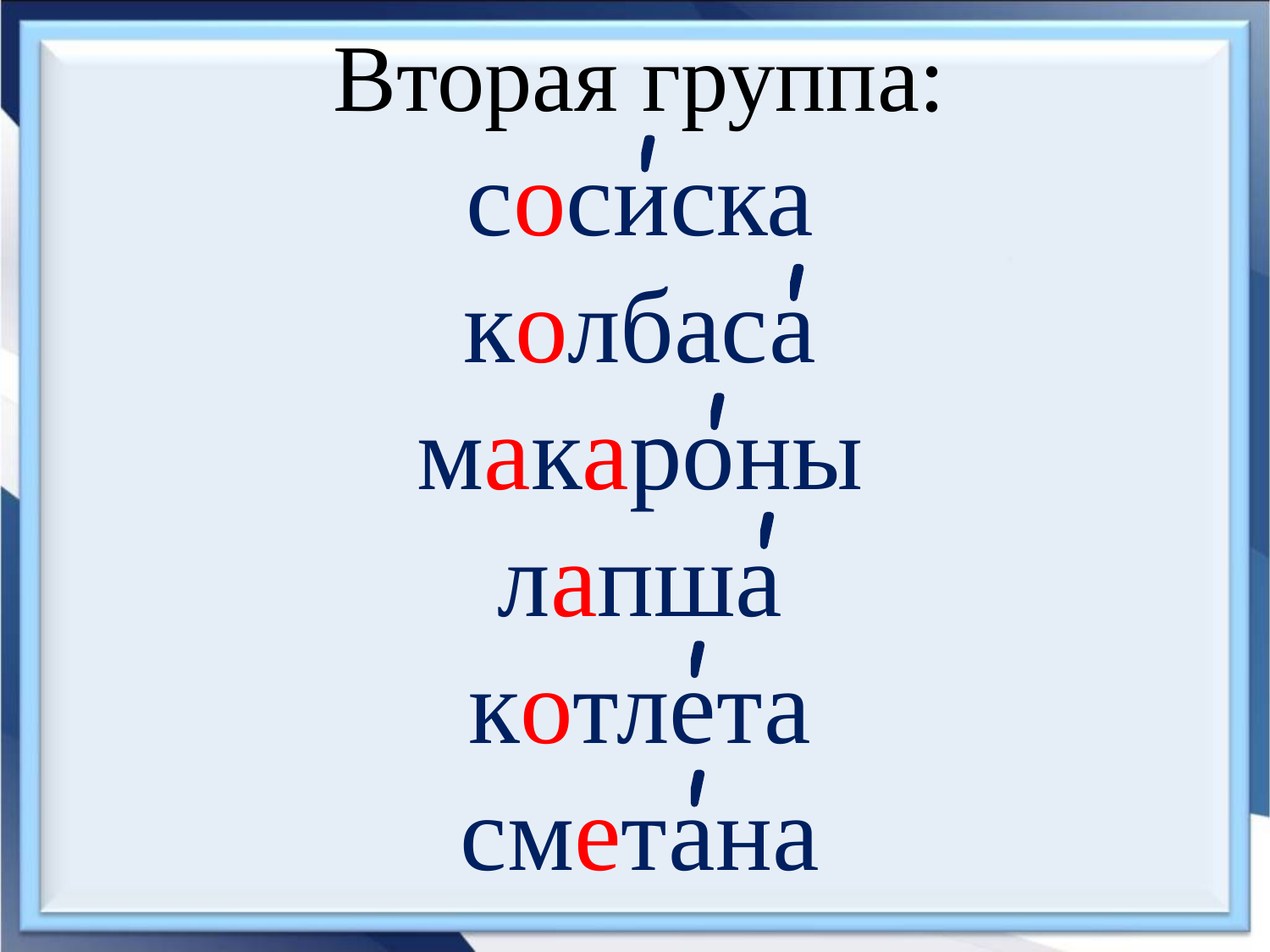

Вторая группа:
сосиска
колбаса
макароны
лапша
котлета
сметана